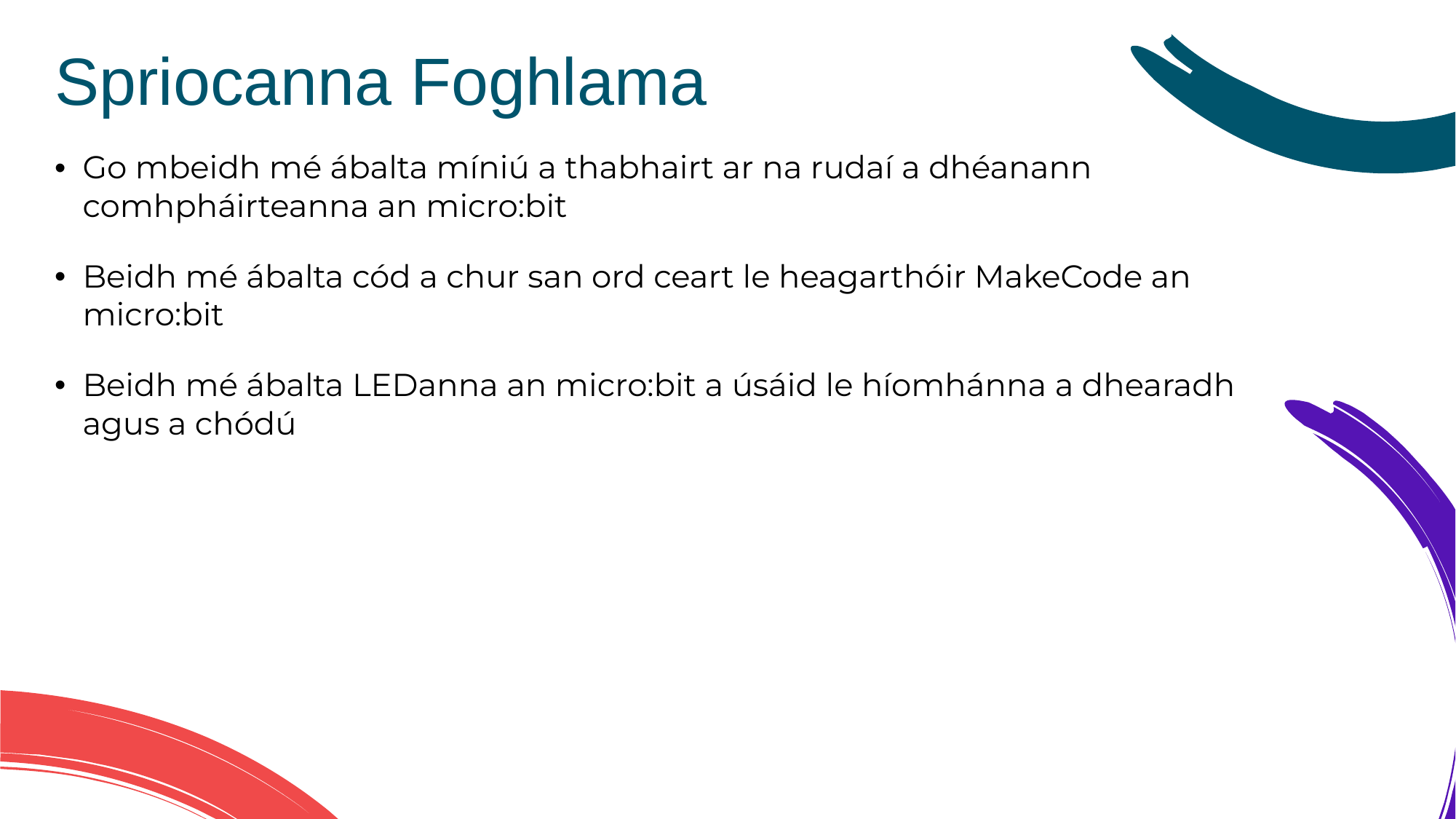

# Spriocanna Foghlama
Go mbeidh mé ábalta míniú a thabhairt ar na rudaí a dhéanann comhpháirteanna an micro:bit
Beidh mé ábalta cód a chur san ord ceart le heagarthóir MakeCode an micro:bit
Beidh mé ábalta LEDanna an micro:bit a úsáid le híomhánna a dhearadh agus a chódú